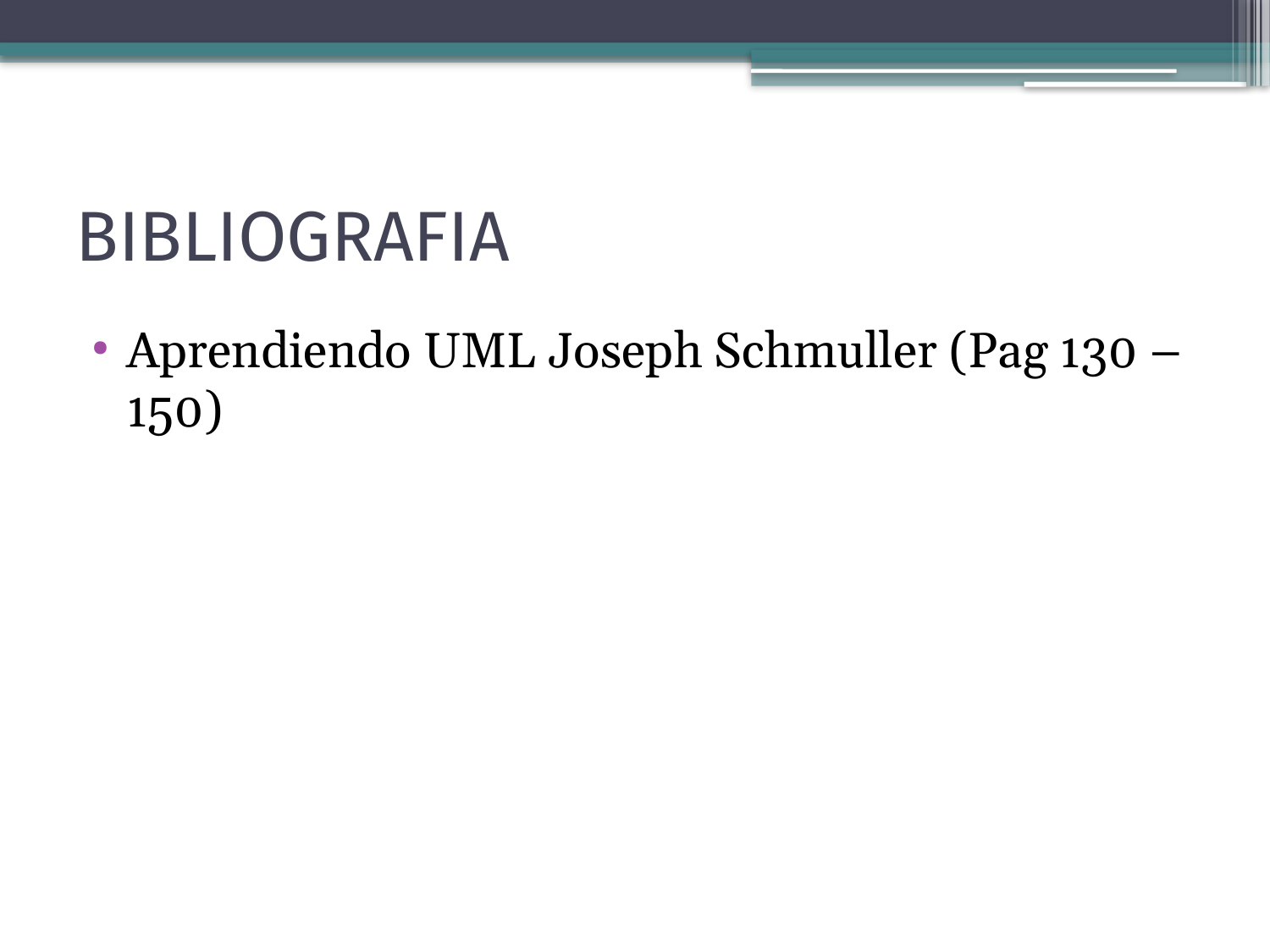

# BIBLIOGRAFIA
Aprendiendo UML Joseph Schmuller (Pag 130 – 150)